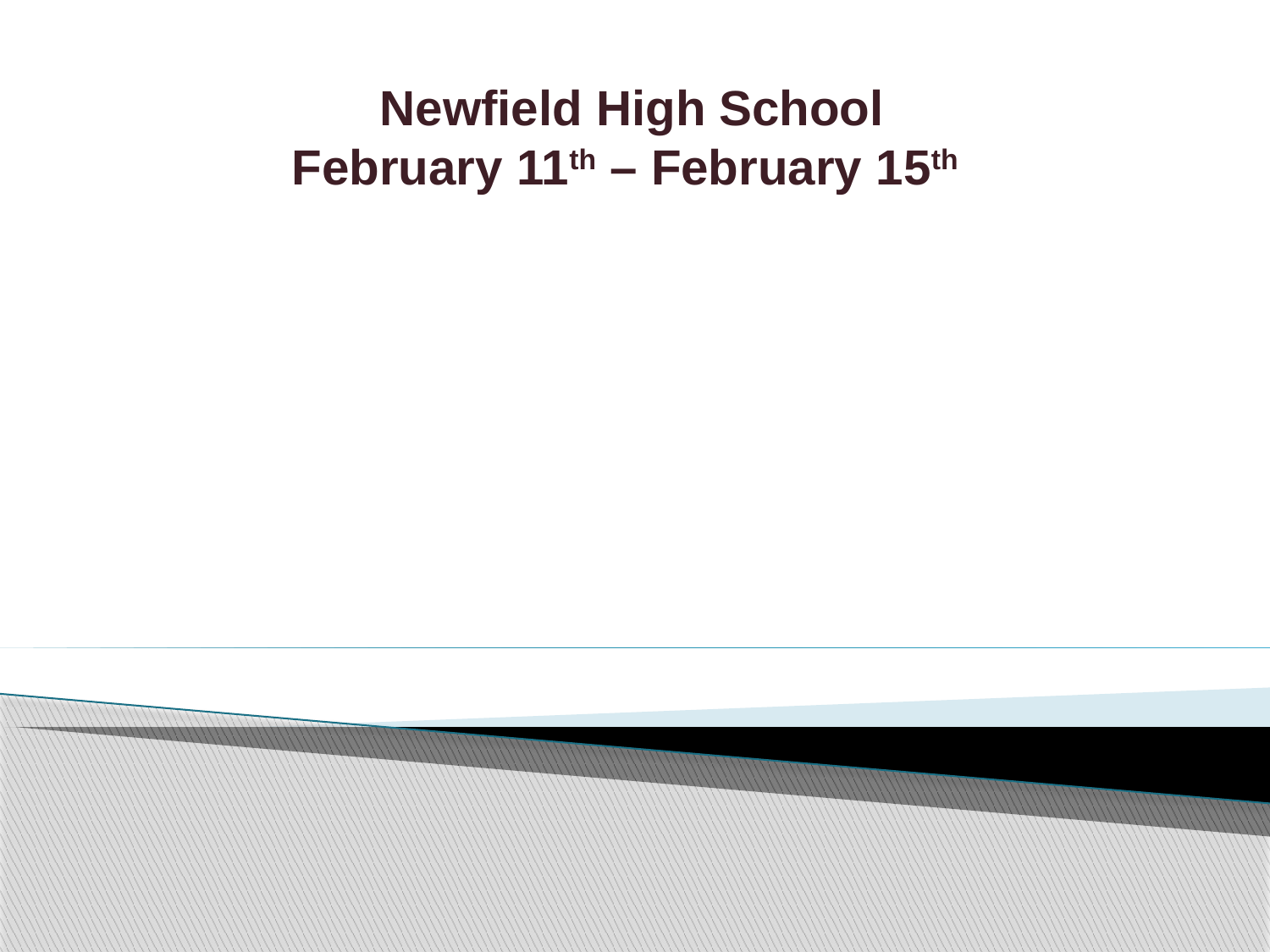

# Newfield High School February 11th – February 15th